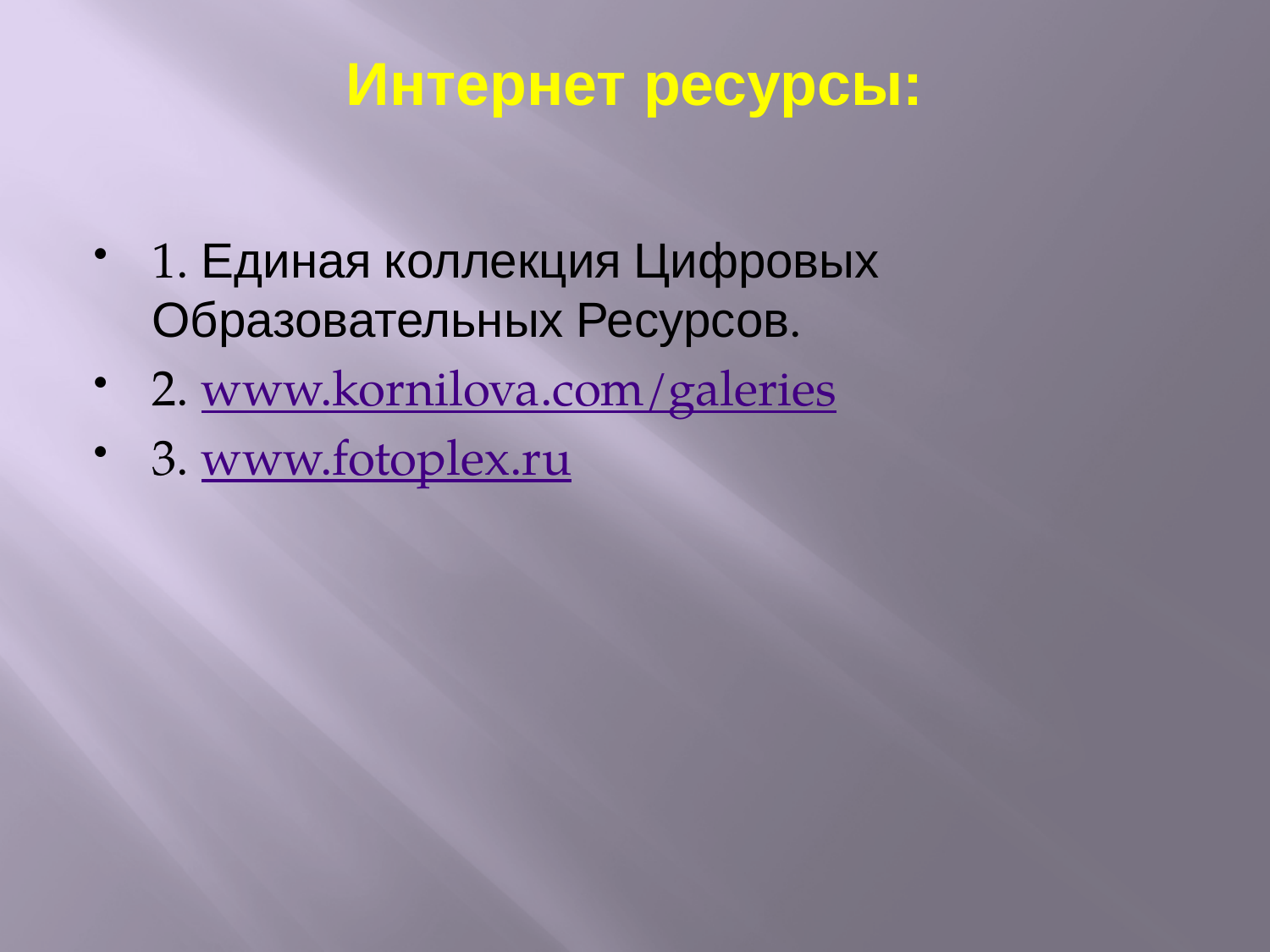

# Интернет ресурсы:
1. Единая коллекция Цифровых Образовательных Ресурсов.
2. www.kornilova.com/galeries
3. www.fotoplex.ru